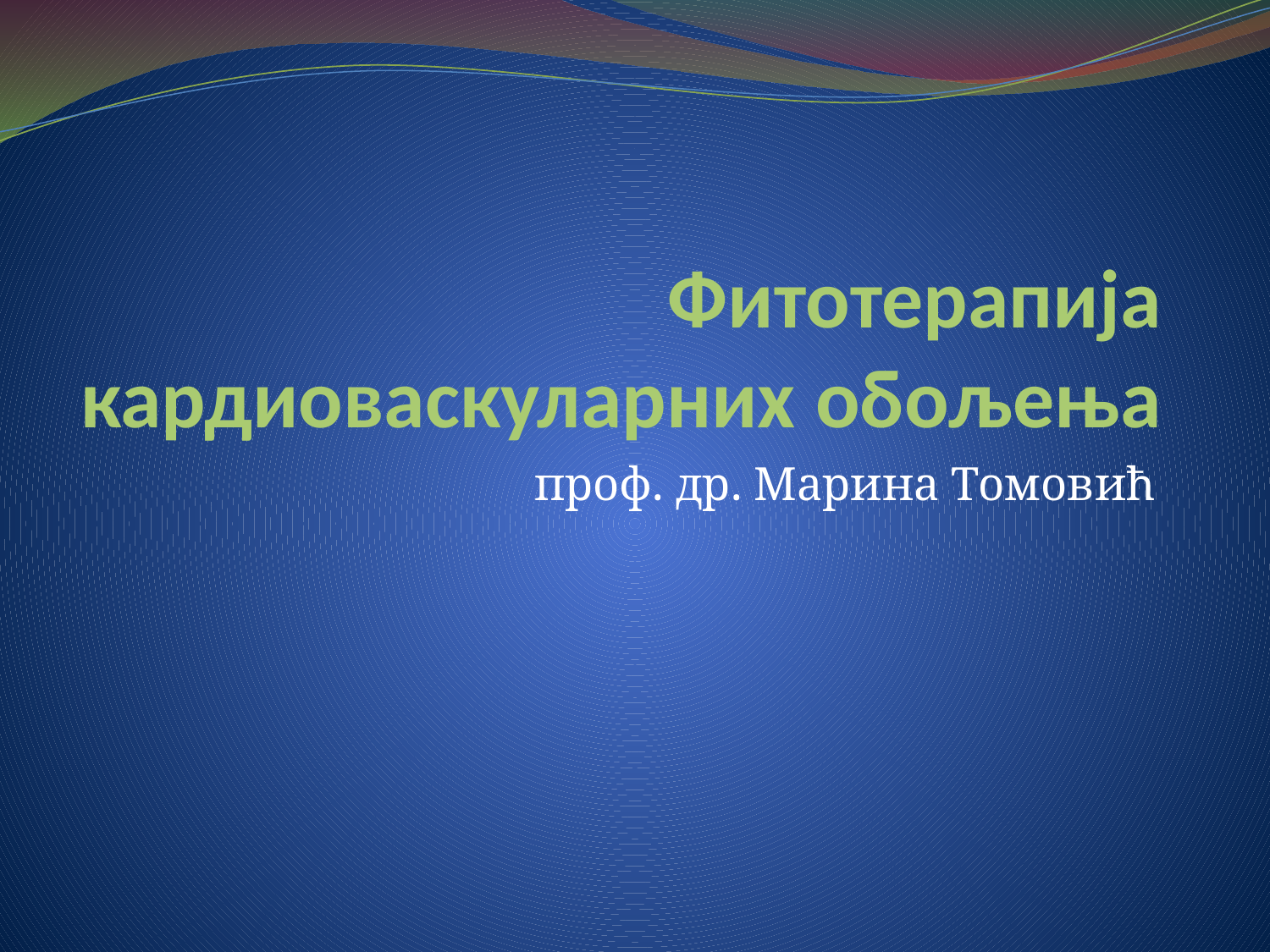

# Фитотерапија кардиоваскуларних обољења
проф. др. Марина Томовић